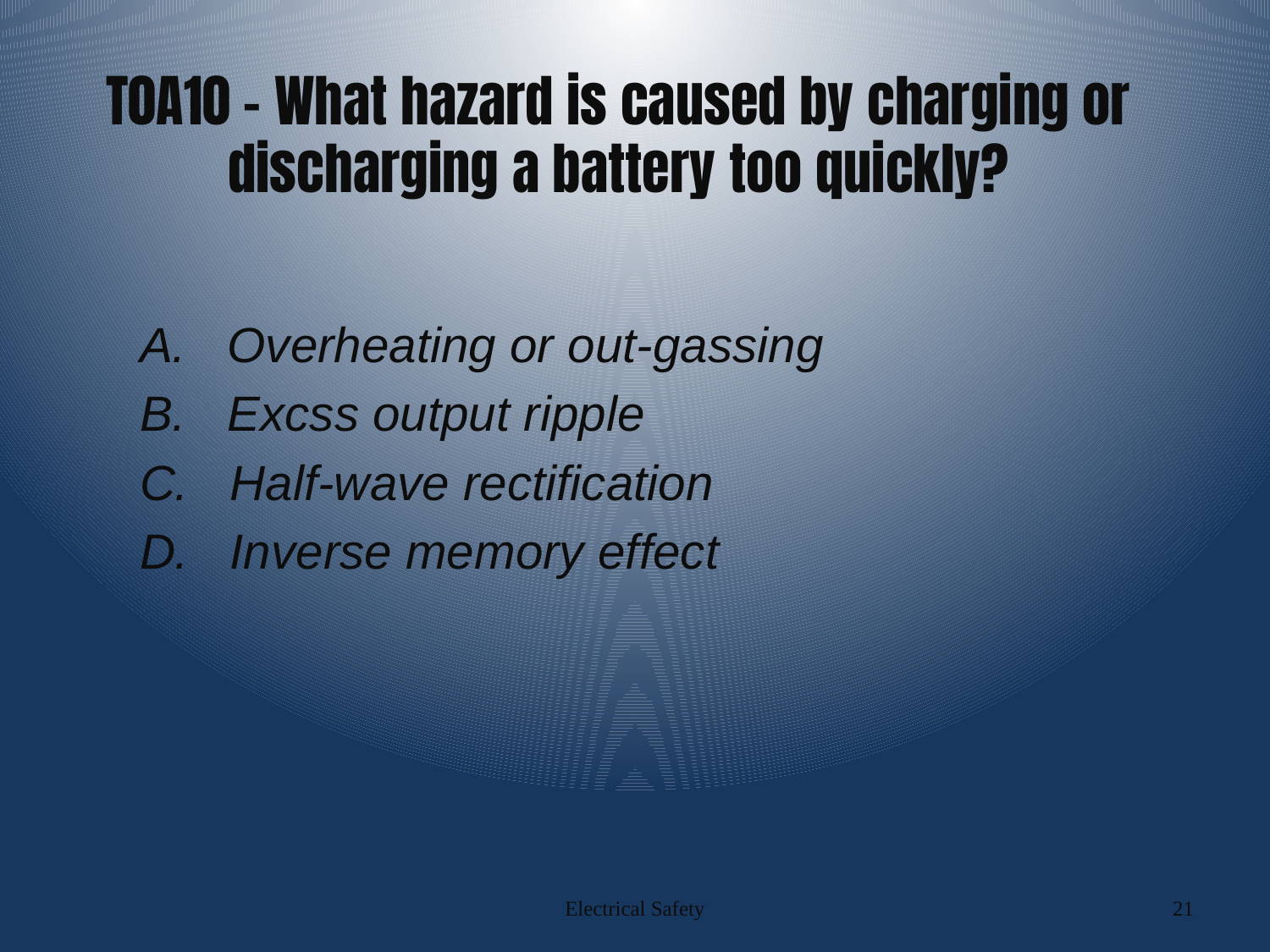

# T0A10 – What hazard is caused by charging or discharging a battery too quickly?
A.   Overheating or out-gassing
B.   Excss output ripple
C.   Half-wave rectification
D.   Inverse memory effect
Electrical Safety
21